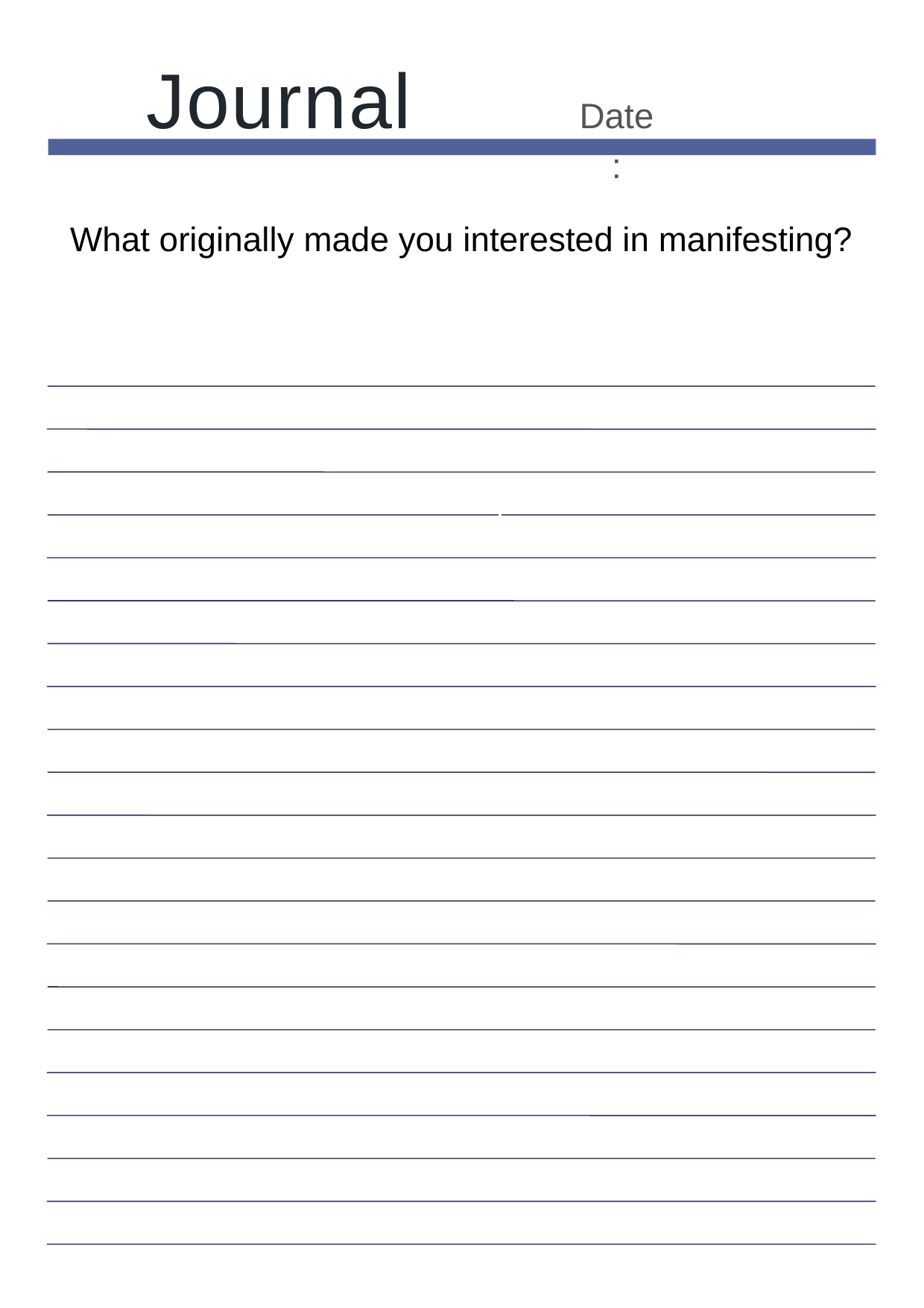

Journal
Date:

What originally made you interested in manifesting?

Journal Prompt Here